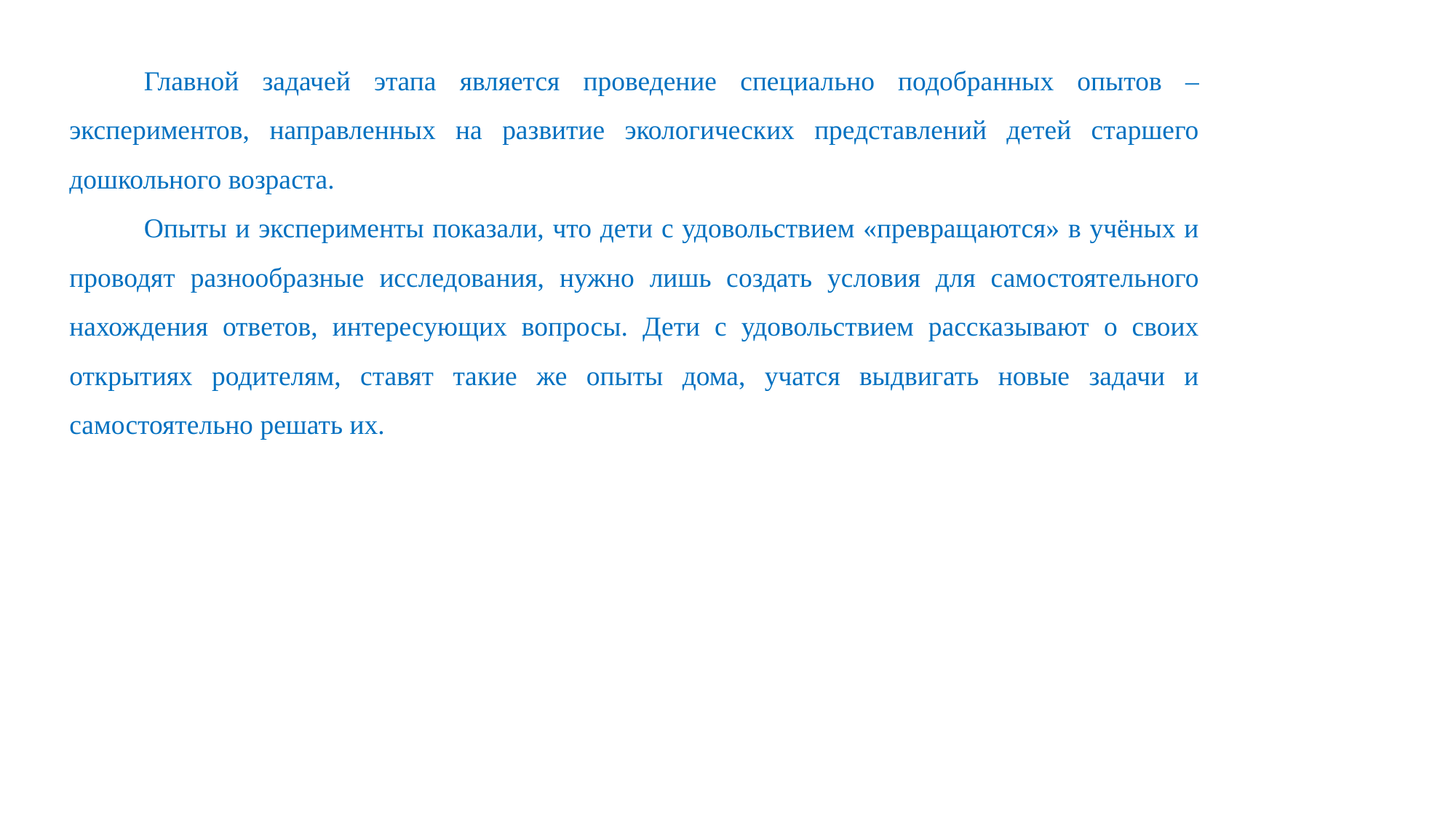

Главной задачей этапа является проведение специально подобранных опытов – экспериментов, направленных на развитие экологических представлений детей старшего дошкольного возраста.
Опыты и эксперименты показали, что дети с удовольствием «превращаются» в учёных и проводят разнообразные исследования, нужно лишь создать условия для самостоятельного нахождения ответов, интересующих вопросы. Дети с удовольствием рассказывают о своих открытиях родителям, ставят такие же опыты дома, учатся выдвигать новые задачи и самостоятельно решать их.